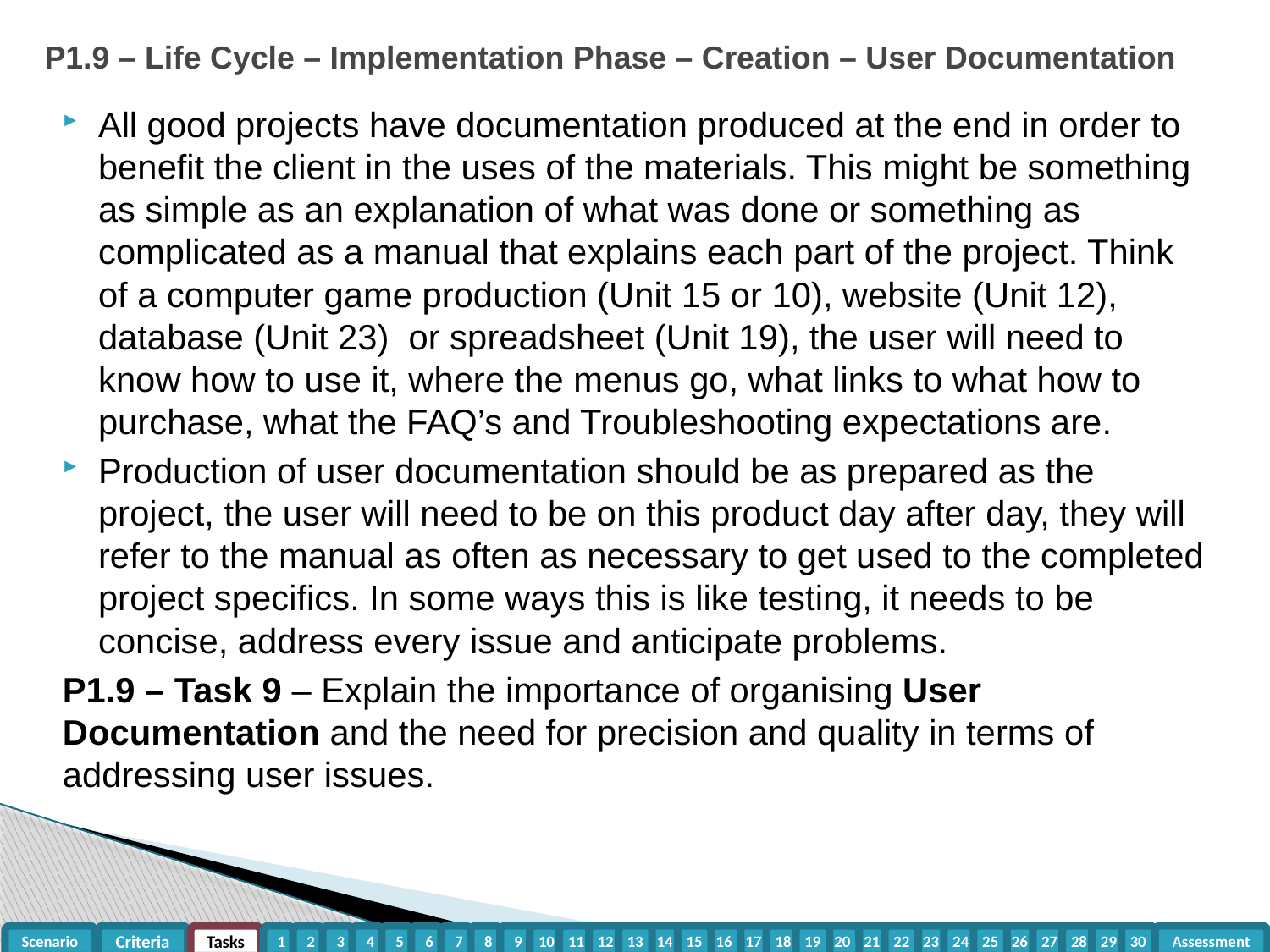

P1.9 – Life Cycle – Implementation Phase – Creation – User Documentation
All good projects have documentation produced at the end in order to benefit the client in the uses of the materials. This might be something as simple as an explanation of what was done or something as complicated as a manual that explains each part of the project. Think of a computer game production (Unit 15 or 10), website (Unit 12), database (Unit 23)  or spreadsheet (Unit 19), the user will need to know how to use it, where the menus go, what links to what how to purchase, what the FAQ’s and Troubleshooting expectations are.
Production of user documentation should be as prepared as the project, the user will need to be on this product day after day, they will refer to the manual as often as necessary to get used to the completed project specifics. In some ways this is like testing, it needs to be concise, address every issue and anticipate problems.
P1.9 – Task 9 – Explain the importance of organising User Documentation and the need for precision and quality in terms of addressing user issues.